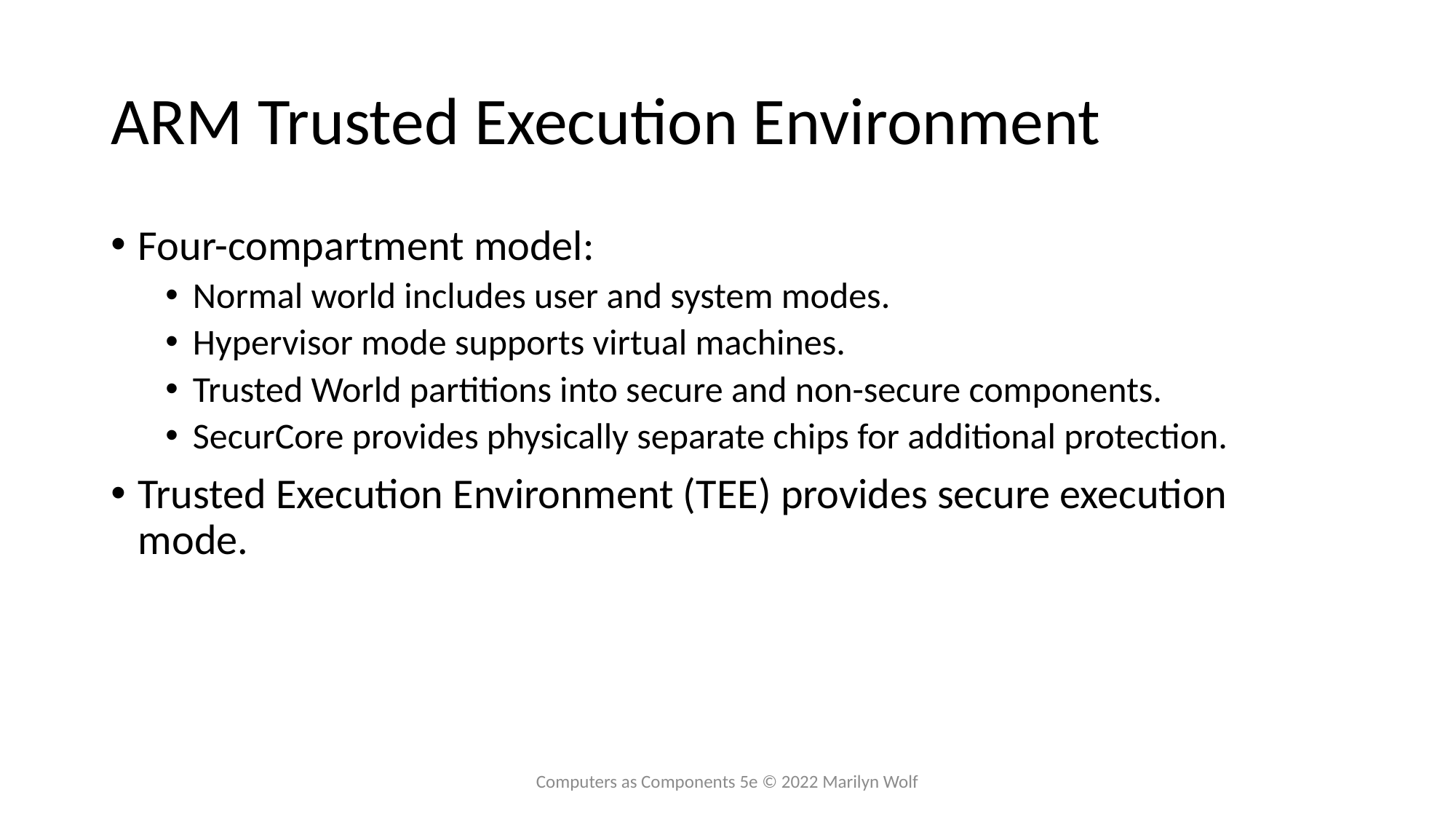

# ARM Trusted Execution Environment
Four-compartment model:
Normal world includes user and system modes.
Hypervisor mode supports virtual machines.
Trusted World partitions into secure and non-secure components.
SecurCore provides physically separate chips for additional protection.
Trusted Execution Environment (TEE) provides secure execution mode.
Computers as Components 5e © 2022 Marilyn Wolf